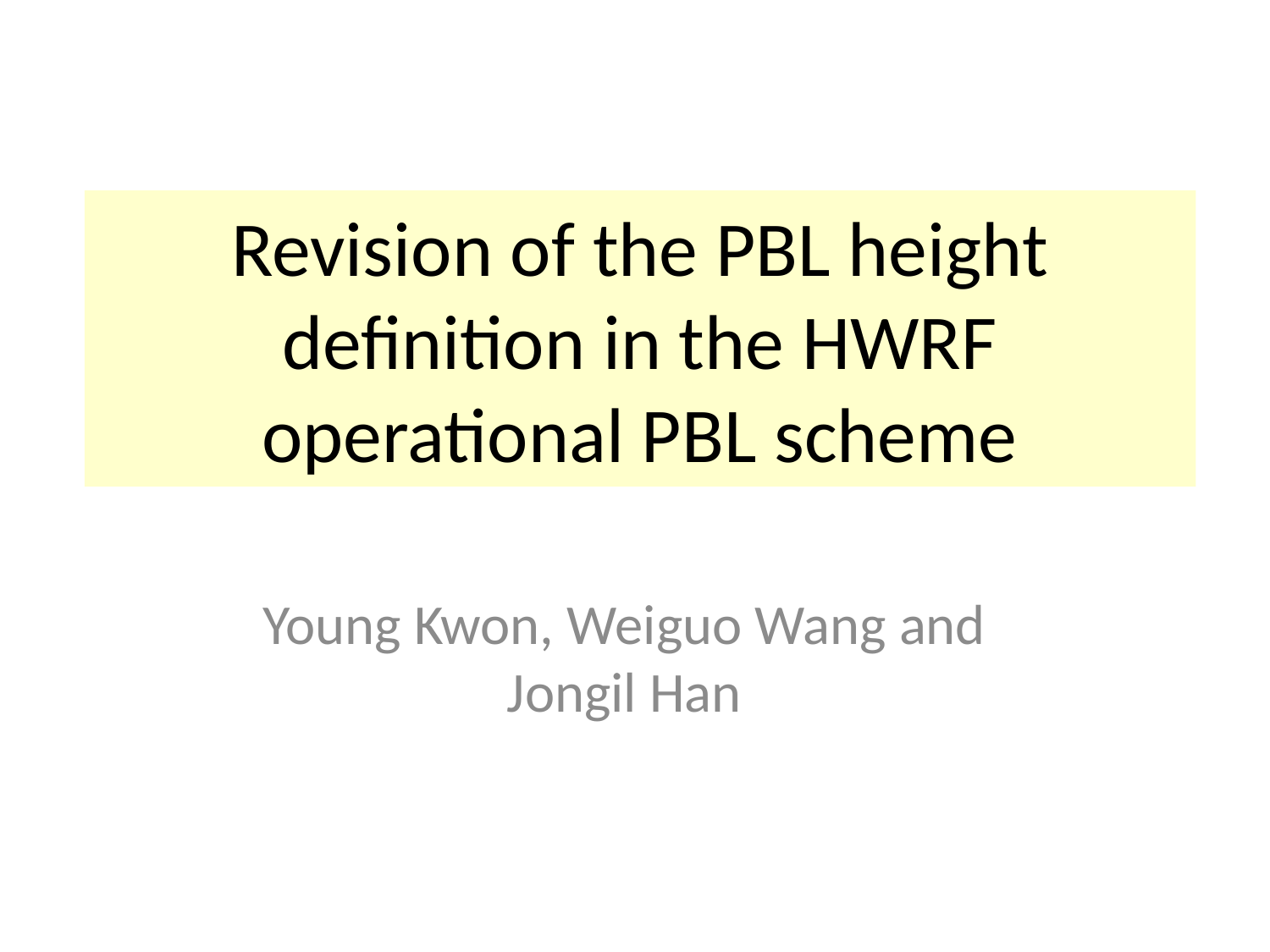

# Revision of the PBL height definition in the HWRF operational PBL scheme
Young Kwon, Weiguo Wang and Jongil Han